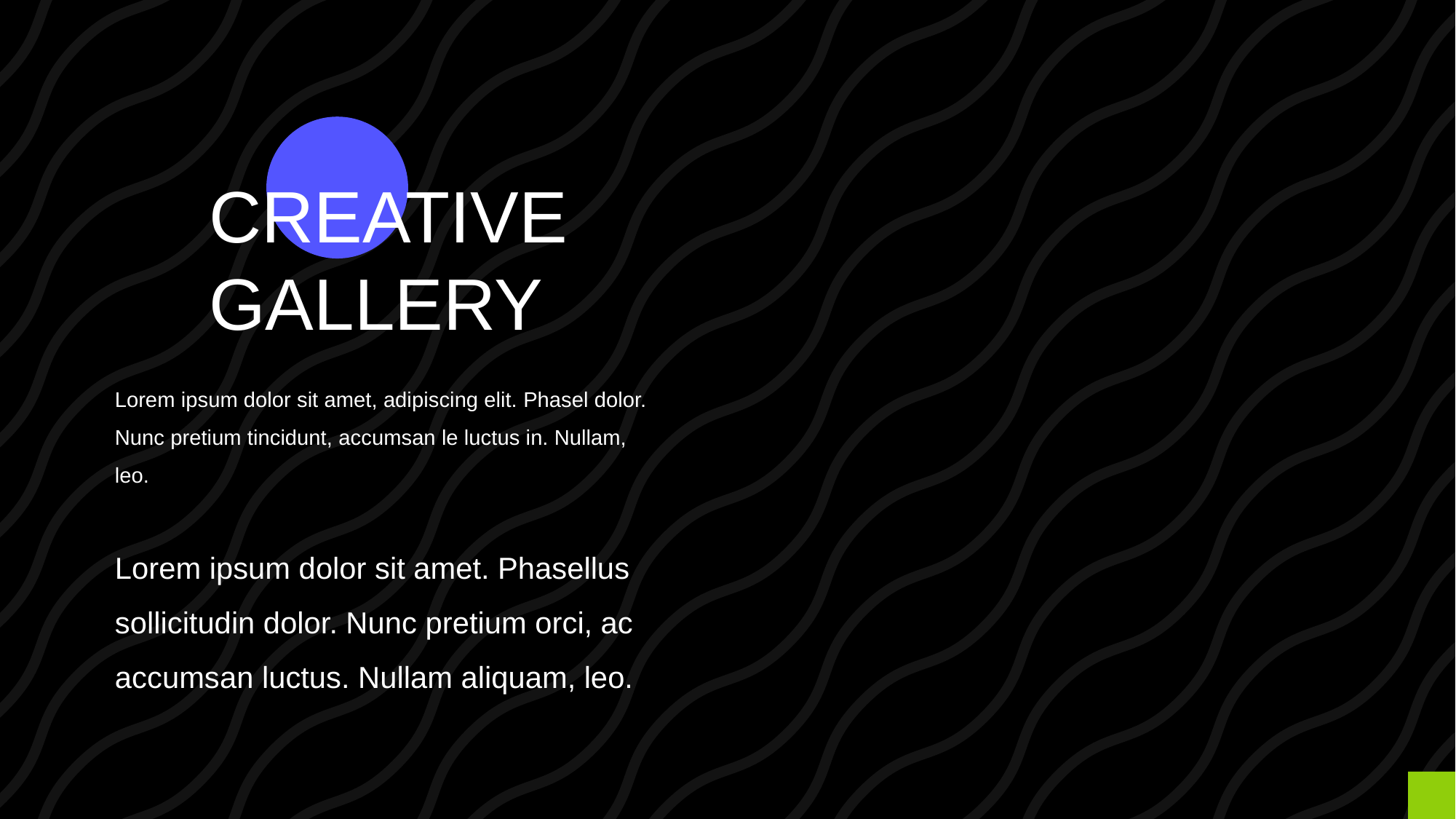

CREATIVE
GALLERY
Lorem ipsum dolor sit amet, adipiscing elit. Phasel dolor. Nunc pretium tincidunt, accumsan le luctus in. Nullam, leo.

Lorem ipsum dolor sit amet. Phasellus sollicitudin dolor. Nunc pretium orci, ac accumsan luctus. Nullam aliquam, leo.